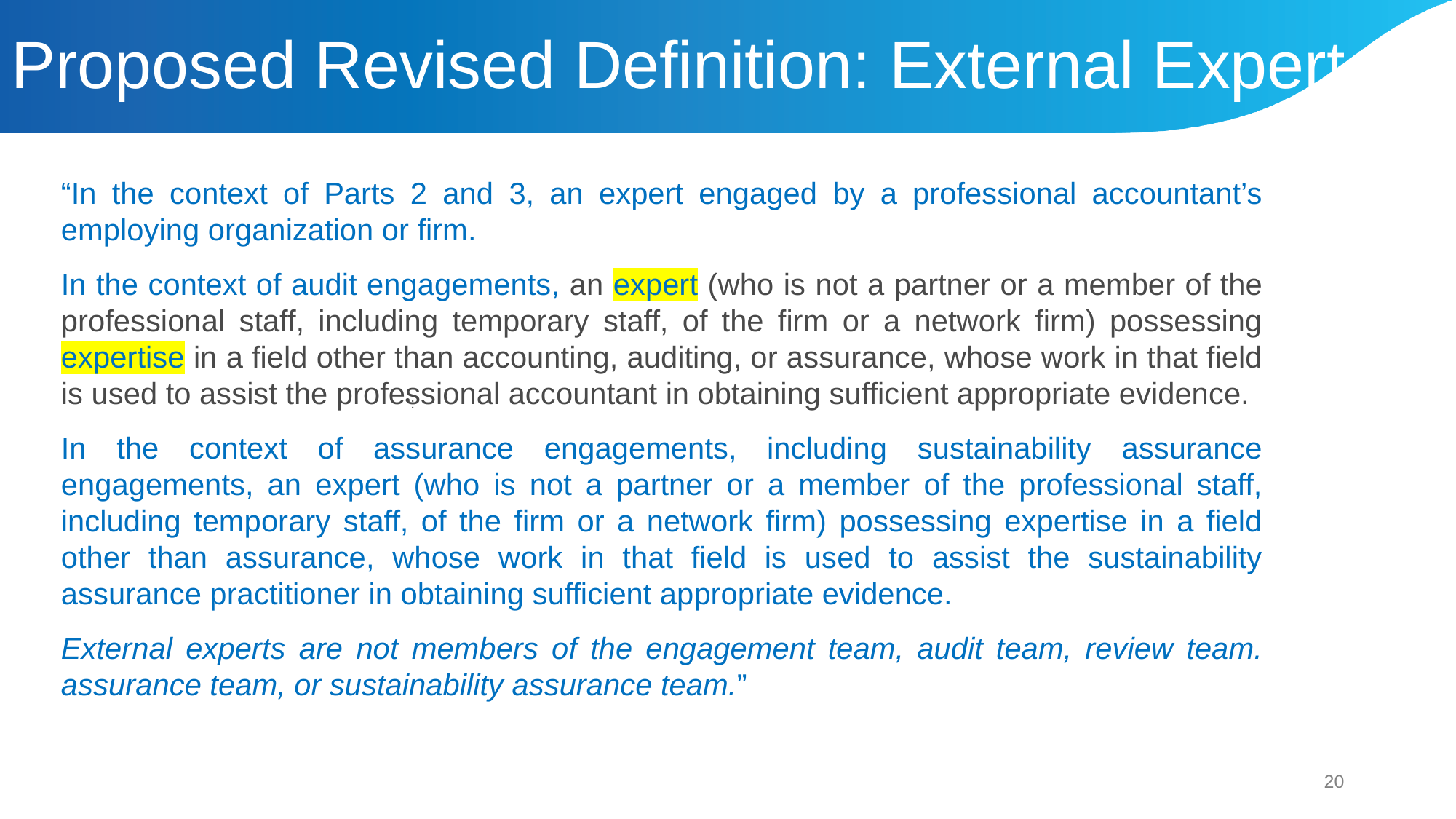

# Proposed Revised Definition: External Expert
“In the context of Parts 2 and 3, an expert engaged by a professional accountant’s employing organization or firm.
In the context of audit engagements, an expert (who is not a partner or a member of the professional staff, including temporary staff, of the firm or a network firm) possessing expertise in a field other than accounting, auditing, or assurance, whose work in that field is used to assist the professional accountant in obtaining sufficient appropriate evidence.
In the context of assurance engagements, including sustainability assurance engagements, an expert (who is not a partner or a member of the professional staff, including temporary staff, of the firm or a network firm) possessing expertise in a field other than assurance, whose work in that field is used to assist the sustainability assurance practitioner in obtaining sufficient appropriate evidence.
External experts are not members of the engagement team, audit team, review team. assurance team, or sustainability assurance team.”

:
20